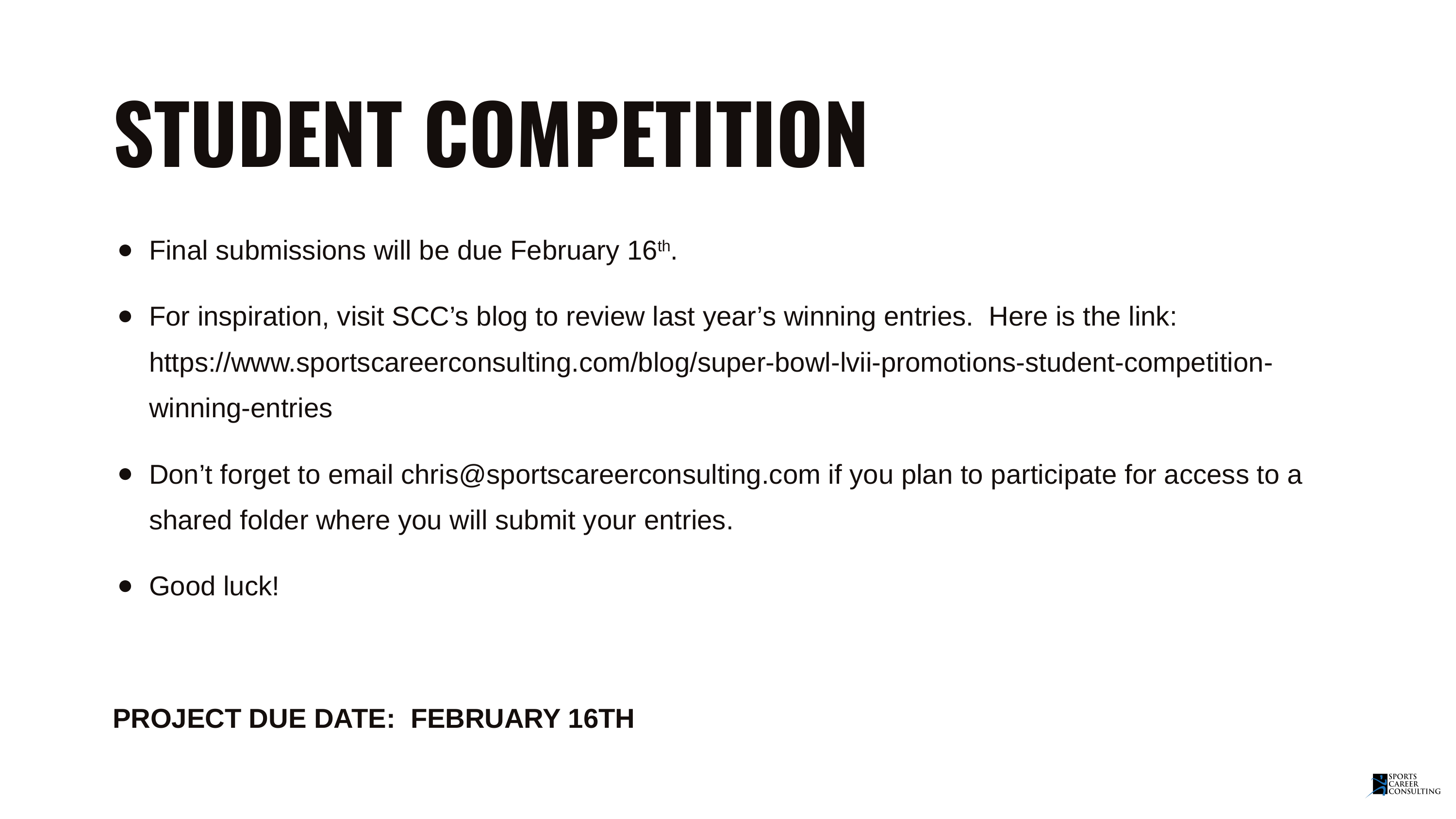

STUDENT COMPETITION
Final submissions will be due February 16th.
For inspiration, visit SCC’s blog to review last year’s winning entries.  Here is the link: https://www.sportscareerconsulting.com/blog/super-bowl-lvii-promotions-student-competition-winning-entries
Don’t forget to email chris@sportscareerconsulting.com if you plan to participate for access to a shared folder where you will submit your entries.
Good luck!

PROJECT DUE DATE:  FEBRUARY 16TH